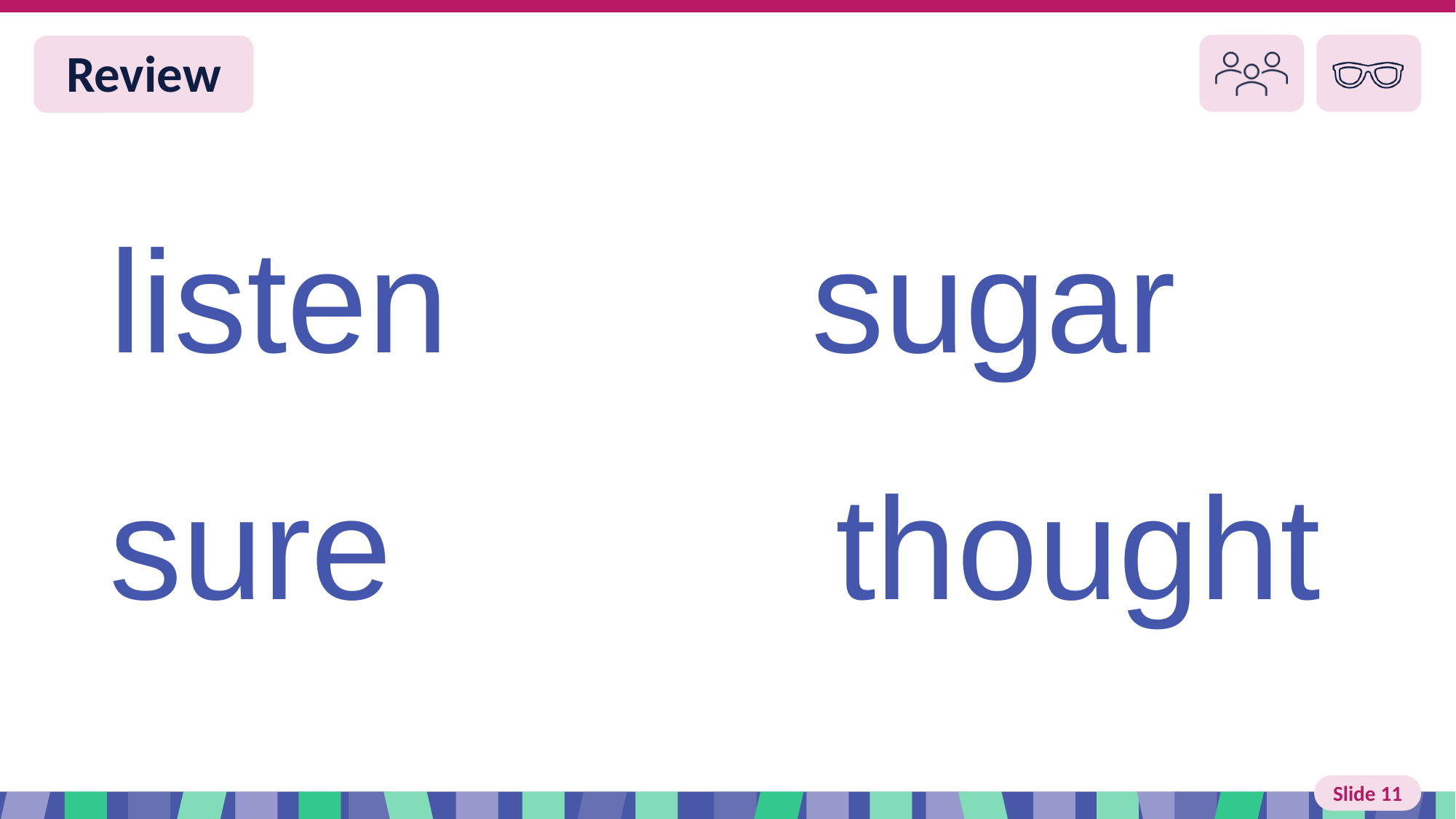

Slide 11 Review You do
listen         sugar
sure           thought